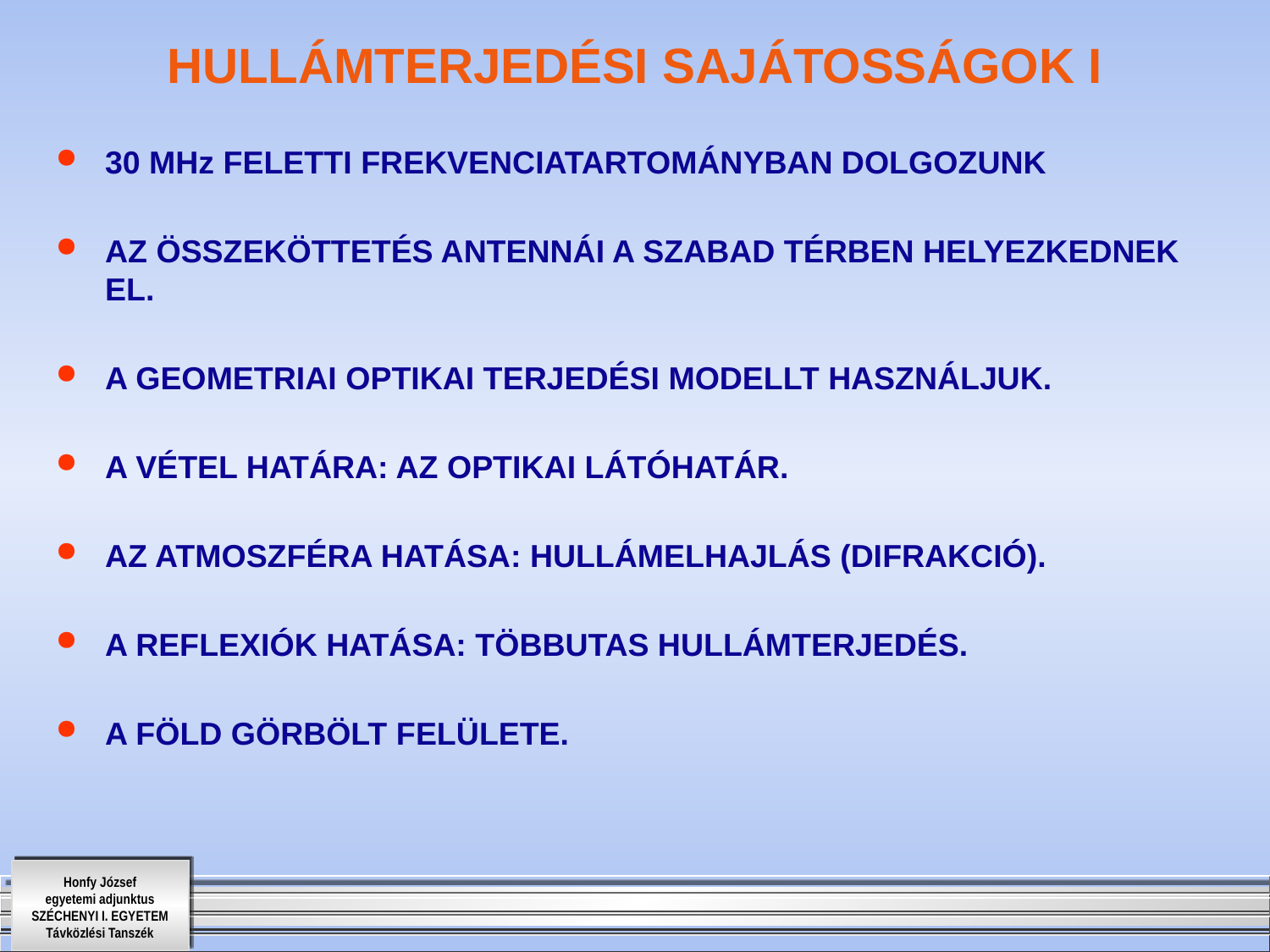

# HULLÁMTERJEDÉSI SAJÁTOSSÁGOK I
30 MHz FELETTI FREKVENCIATARTOMÁNYBAN DOLGOZUNK

AZ ÖSSZEKÖTTETÉS ANTENNÁI A SZABAD TÉRBEN HELYEZKEDNEK EL.

A GEOMETRIAI OPTIKAI TERJEDÉSI MODELLT HASZNÁLJUK.

A VÉTEL HATÁRA: AZ OPTIKAI LÁTÓHATÁR.

AZ ATMOSZFÉRA HATÁSA: HULLÁMELHAJLÁS (DIFRAKCIÓ).

A REFLEXIÓK HATÁSA: TÖBBUTAS HULLÁMTERJEDÉS.

A FÖLD GÖRBÖLT FELÜLETE.